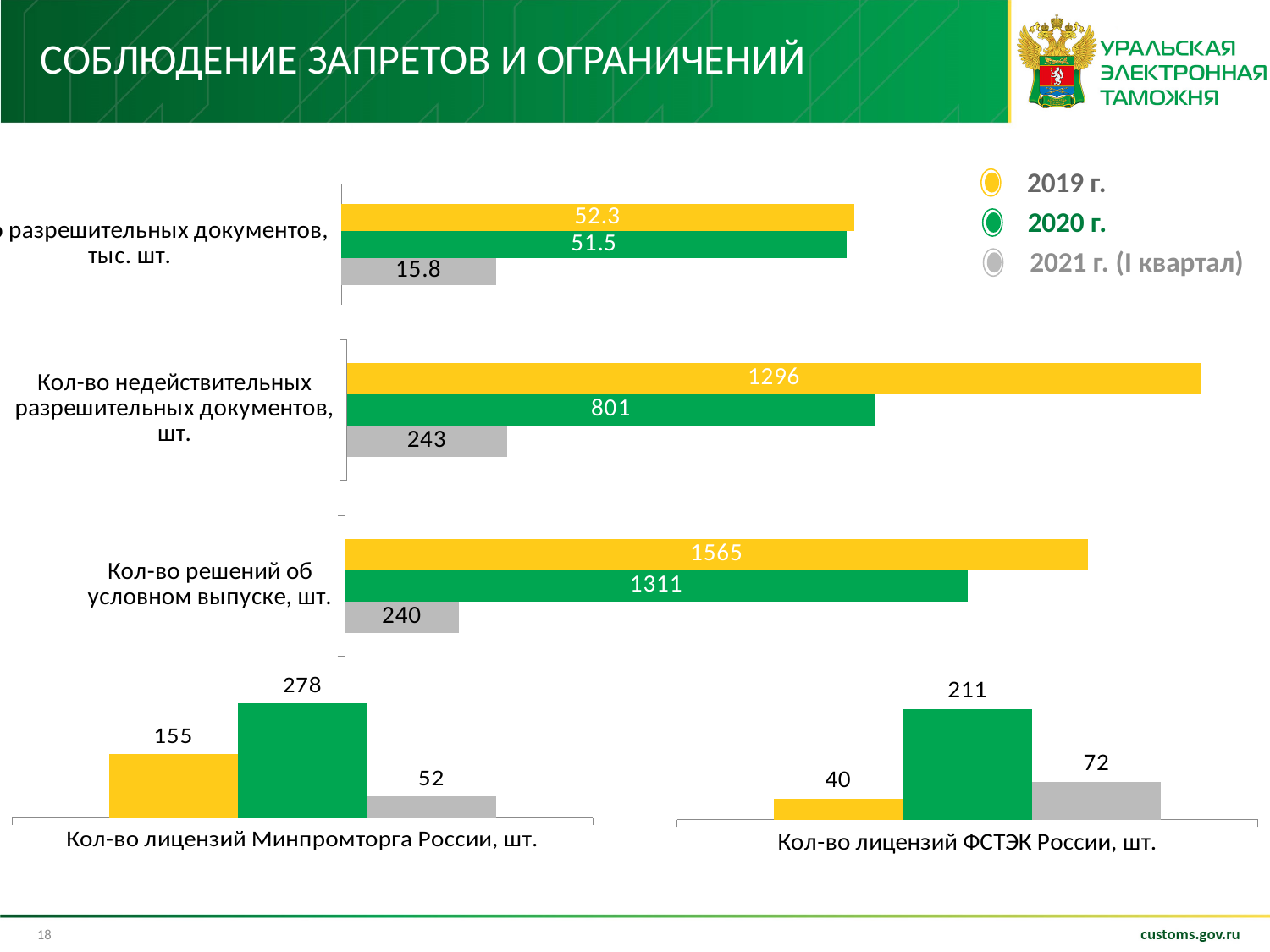

# Соблюдение запретов и ограничений
2019 г.

### Chart

| Category | 1 кв. 2021 | 2020 | 2019 |
|---|---|---|---|
| Кол-во разрешительных документов, тыс. шт. | 15.77 | 51.547 | 52.26 |

2020 г.

2021 г. (I квартал)

### Chart

| Category | 1 кв. 2021 | 2020 | 2019 |
|---|---|---|---|
| Кол-во недействительных разрешительных документов, шт. | 243.0 | 801.0 | 1296.0 |

### Chart

| Category | 1 кв. 2021 | 2020 | 2019 |
|---|---|---|---|
| Кол-во решений об условном выпуске, шт. | 240.0 | 1311.0 | 1565.0 |

### Chart

| Category | 1 кв. 2021 | 2020 | 2019 |
|---|---|---|---|
| Кол-во лицензий Минпромторга России, шт. | 52.0 | 278.0 | 155.0 |

### Chart

| Category | 1 кв. 2021 | 2020 | 2019 |
|---|---|---|---|
| Кол-во лицензий ФСТЭК России, шт. | 72.0 | 211.0 | 40.0 |
18